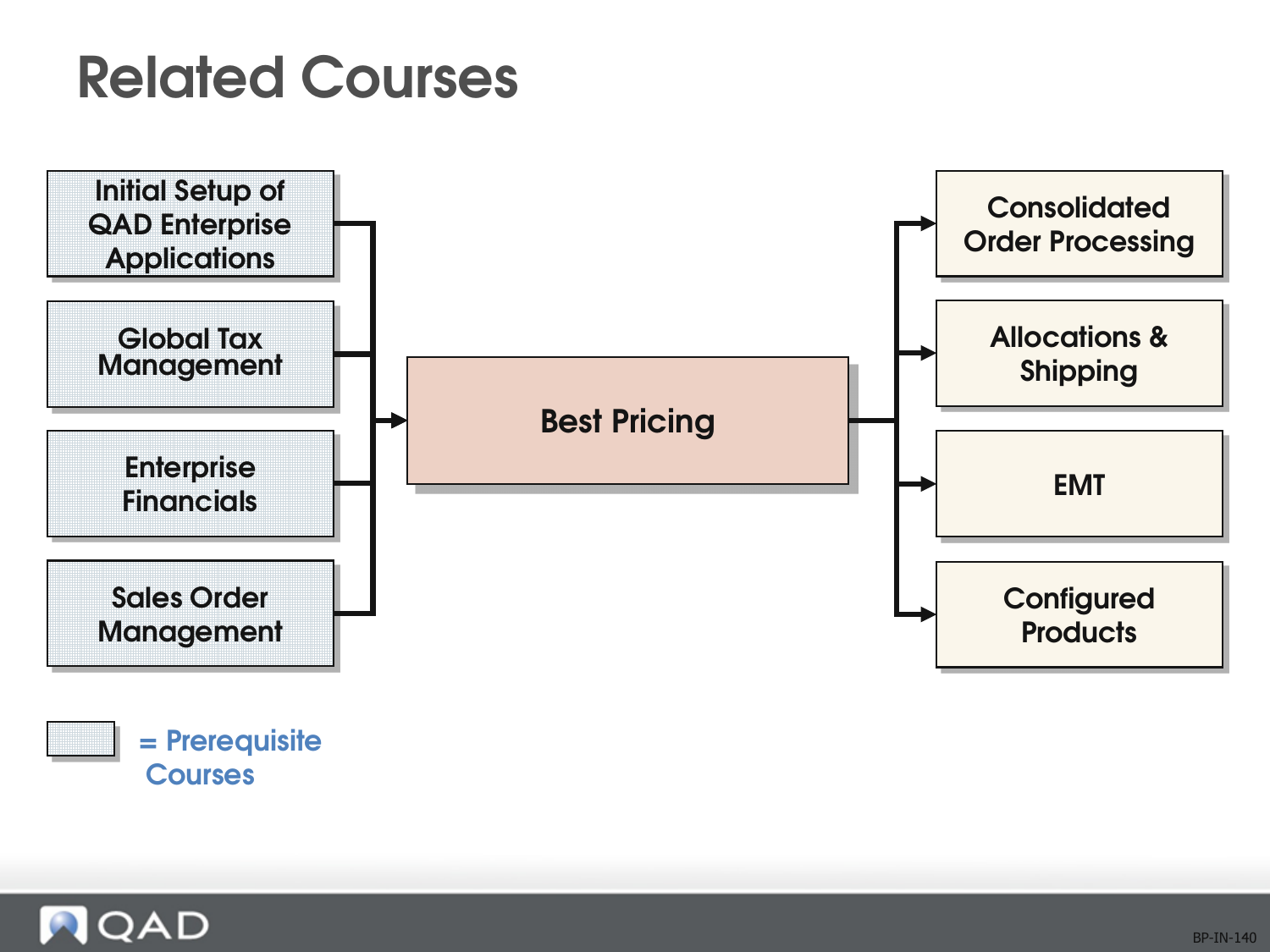

# Related Courses
Initial Setup of QAD Enterprise Applications
Global Tax Management
Enterprise Financials
Sales Order Management
Consolidated Order Processing
Allocations & Shipping
EMT
Configured Products
Best Pricing
= Prerequisite
 Courses

BP-IN-140